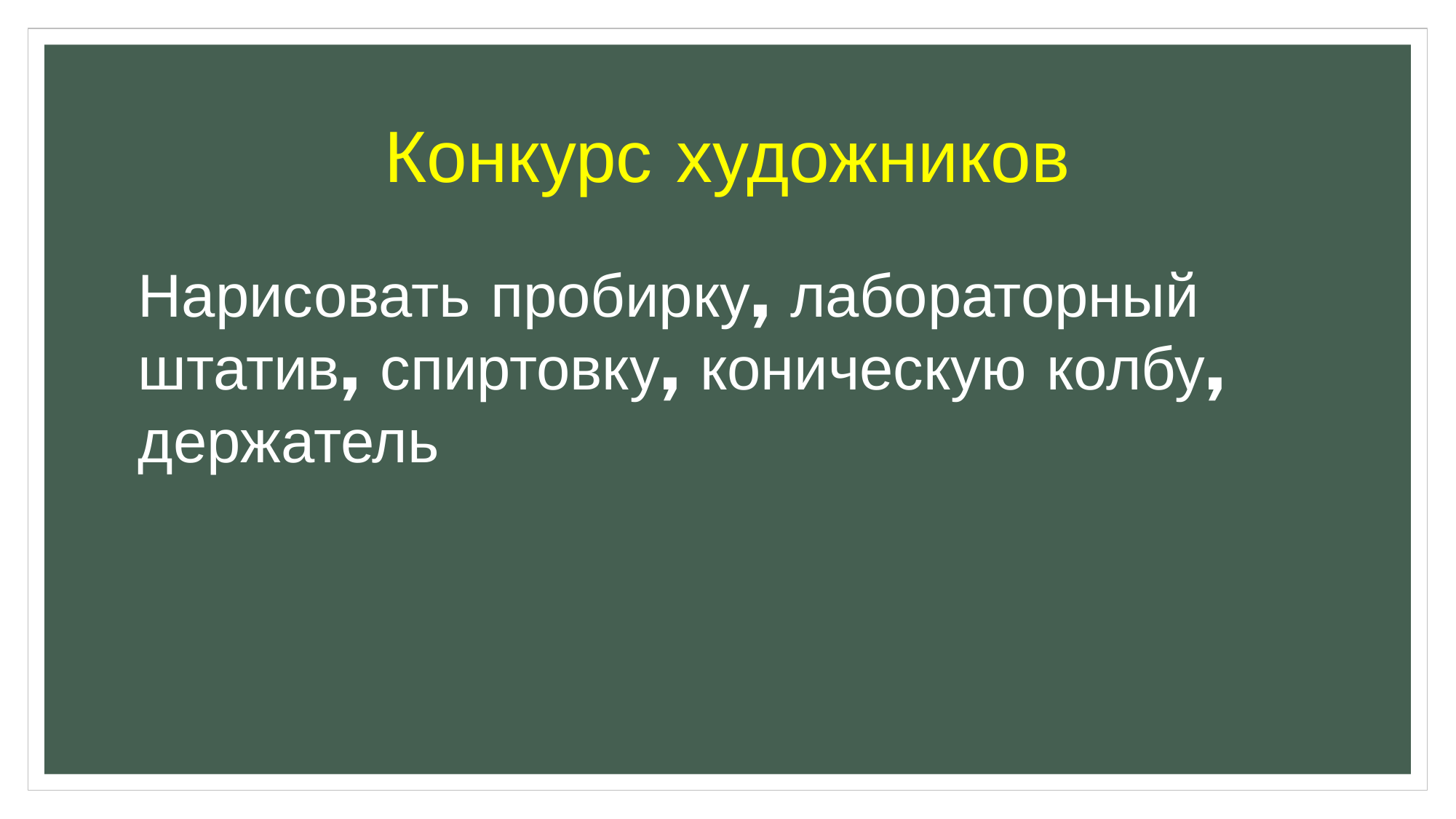

# Конкурс художников
Нарисовать пробирку, лабораторный штатив, спиртовку, коническую колбу, держатель